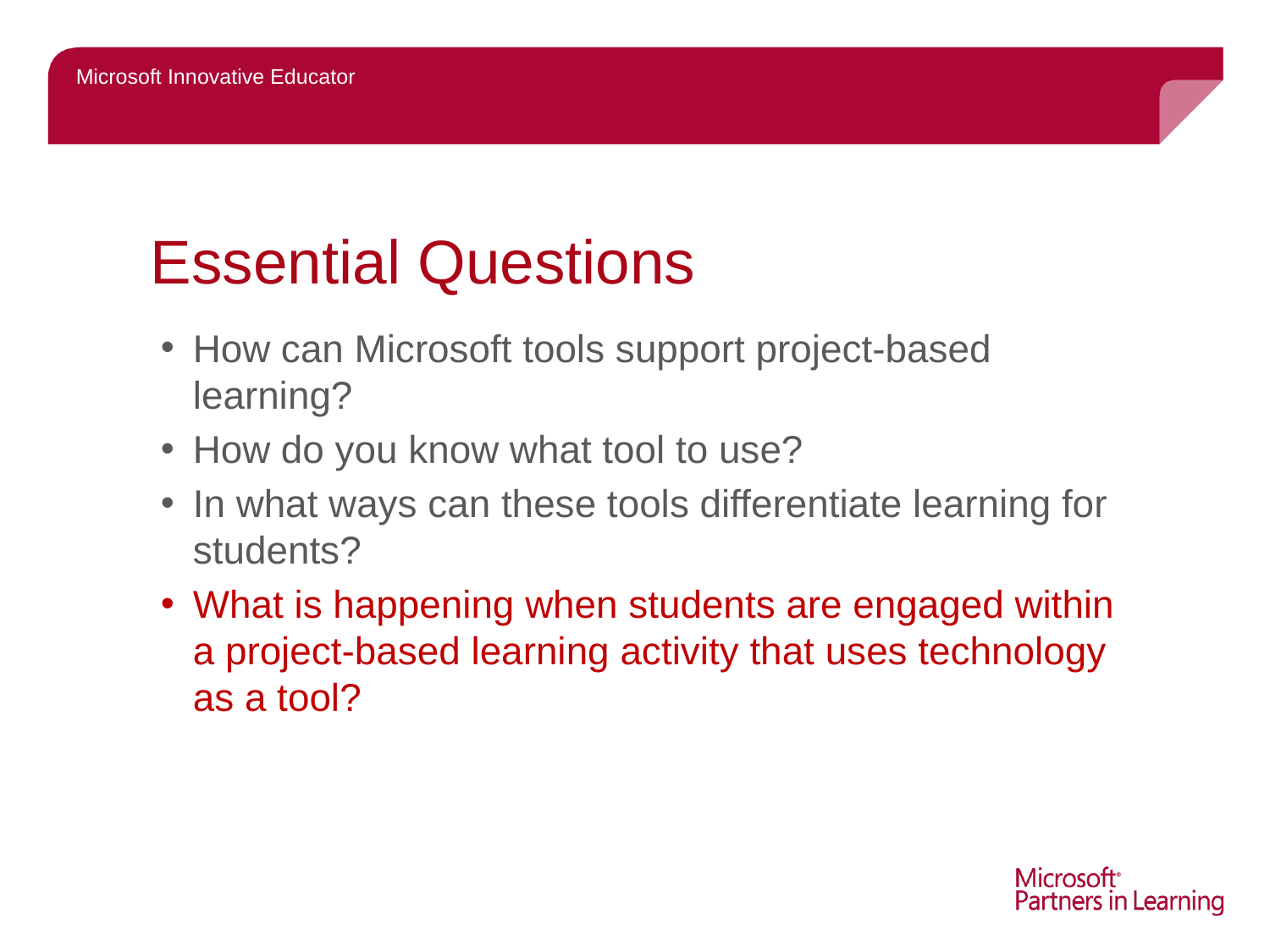

# Essential Questions
How can Microsoft tools support project-based learning?
How do you know what tool to use?
In what ways can these tools differentiate learning for students?
What is happening when students are engaged within a project-based learning activity that uses technology as a tool?